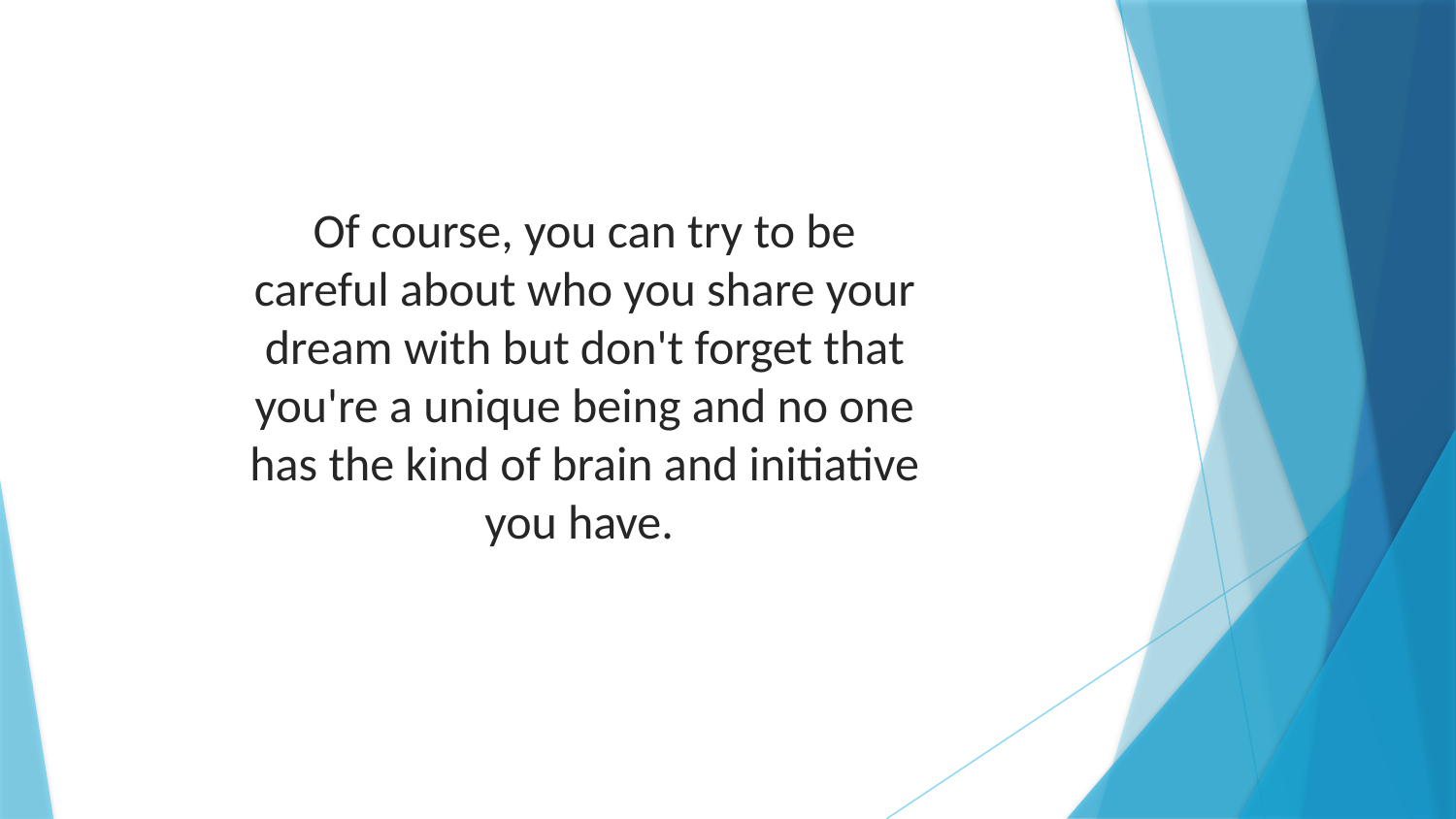

Of course, you can try to be careful about who you share your dream with but don't forget that you're a unique being and no one has the kind of brain and initiative you have.